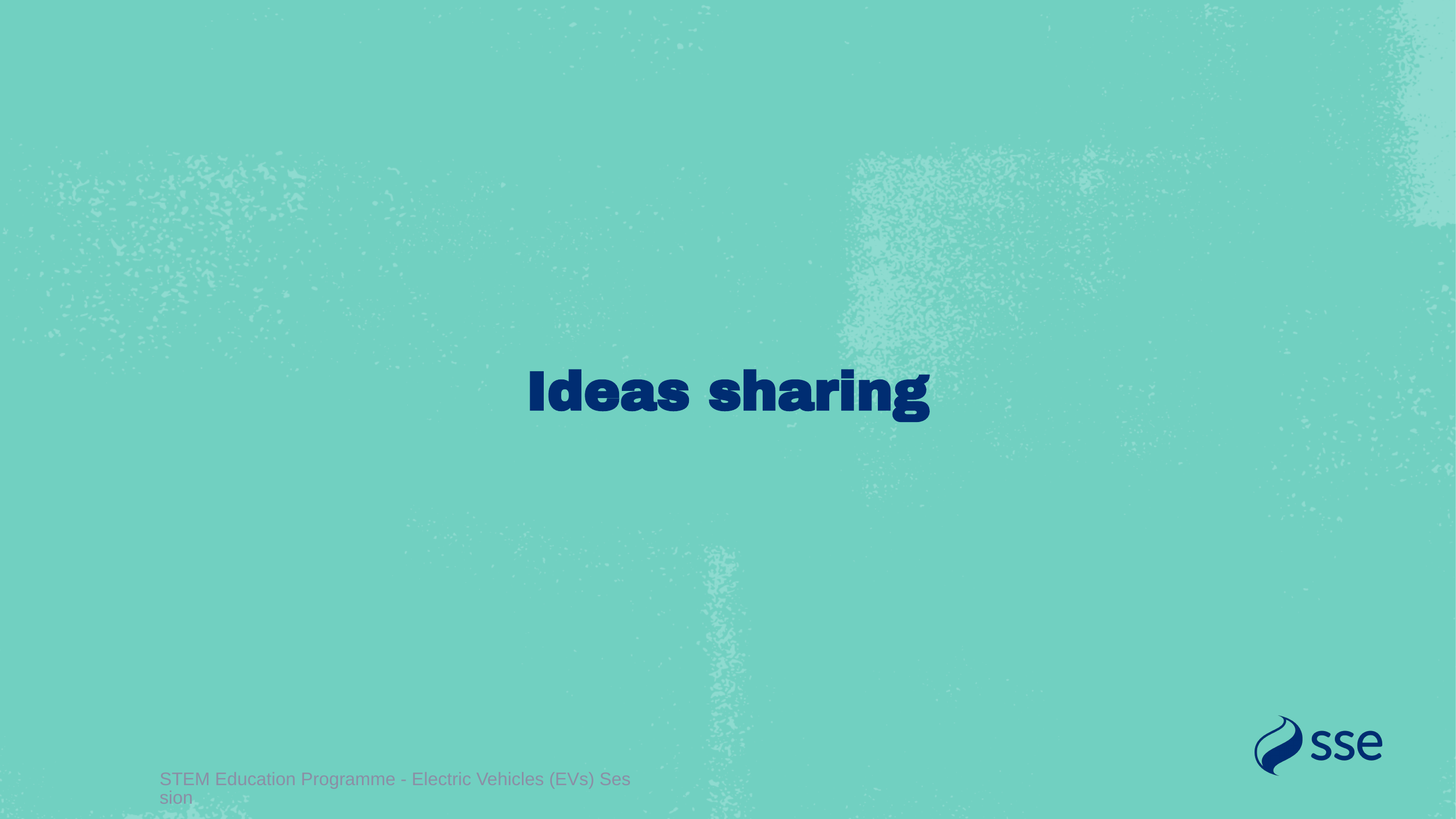

Ideas sharing

STEM Education Programme - Electric Vehicles (EVs) Session